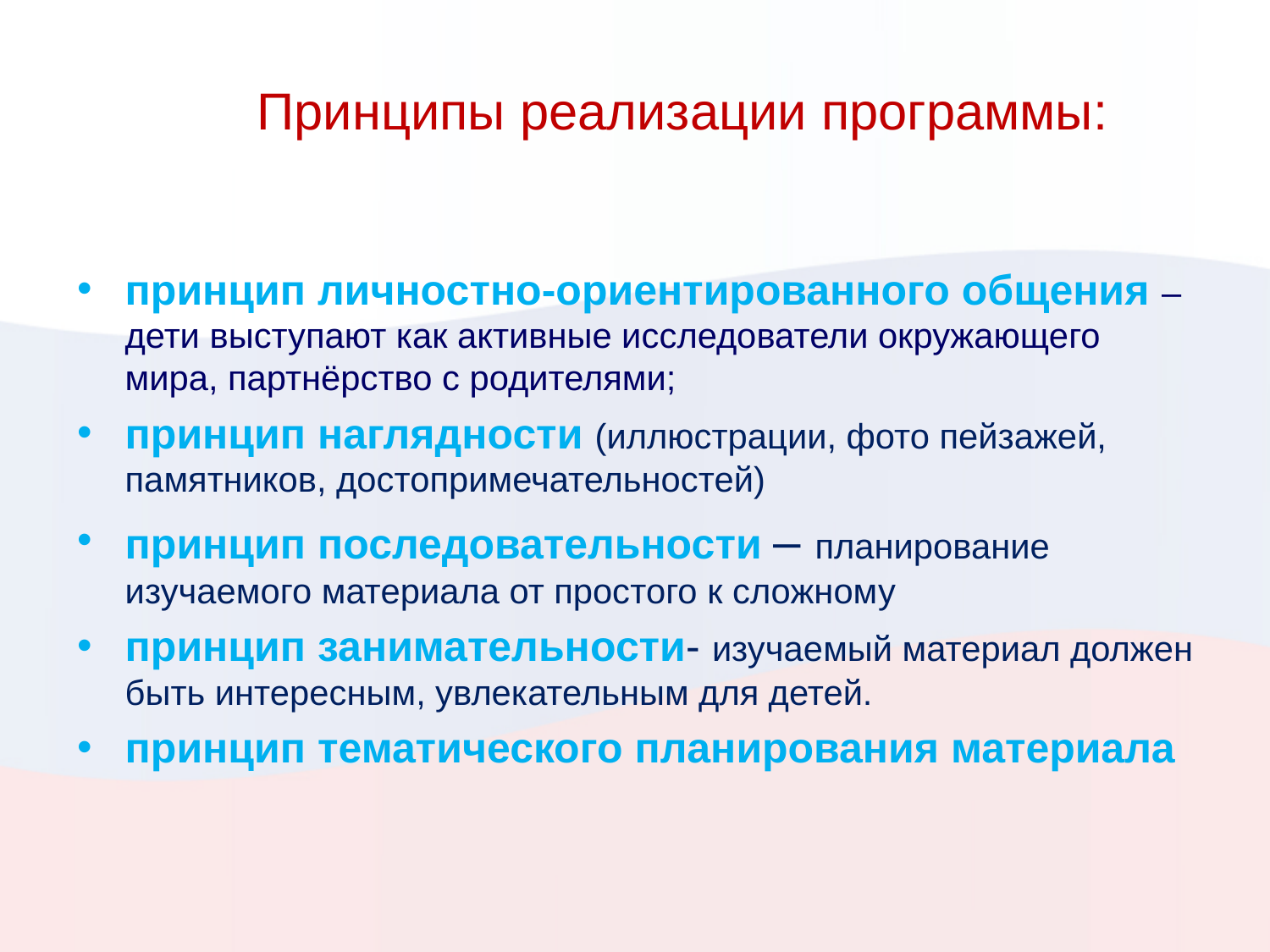

# Принципы реализации программы:
принцип личностно-ориентированного общения – дети выступают как активные исследователи окружающего мира, партнёрство с родителями;
принцип наглядности (иллюстрации, фото пейзажей, памятников, достопримечательностей)
принцип последовательности – планирование изучаемого материала от простого к сложному
принцип занимательности- изучаемый материал должен быть интересным, увлекательным для детей.
принцип тематического планирования материала